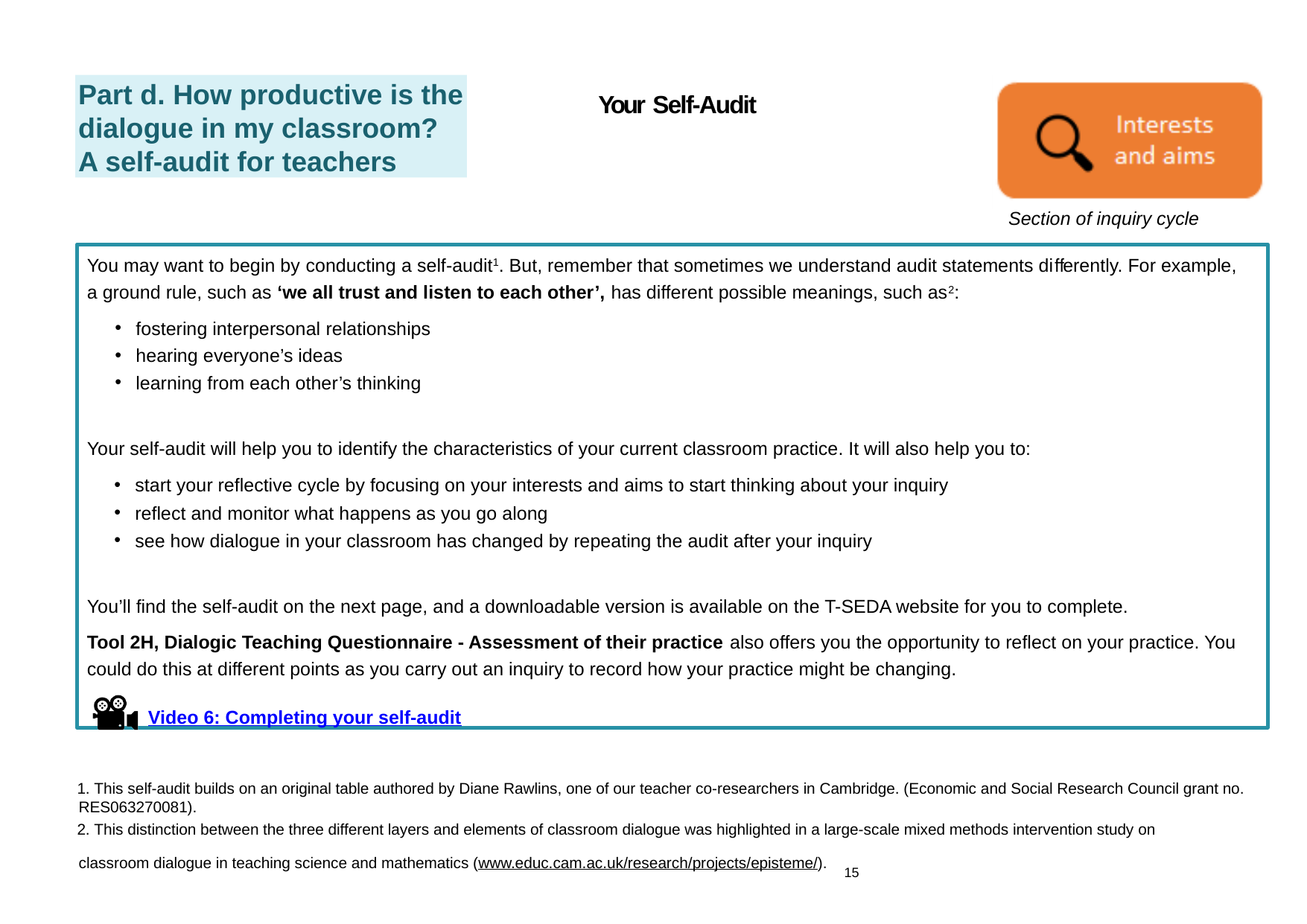

Part d. How productive is the dialogue in my classroom?  A self-audit for teachers

Your Self-Audit
Section of inquiry cycle
You may want to begin by conducting a self-audit1. But, remember that sometimes we understand audit statements diﬀerently. For example,
a ground rule, such as ‘we all trust and listen to each other’, has diﬀerent possible meanings, such as2:
fostering interpersonal relationships
hearing everyone’s ideas
learning from each other’s thinking

Your self-audit will help you to identify the characteristics of your current classroom practice. It will also help you to:
start your reflective cycle by focusing on your interests and aims to start thinking about your inquiry
reflect and monitor what happens as you go along
see how dialogue in your classroom has changed by repeating the audit after your inquiry

You’ll find the self-audit on the next page, and a downloadable version is available on the T-SEDA website for you to complete.
Tool 2H, Dialogic Teaching Questionnaire - Assessment of their practice also offers you the opportunity to reflect on your practice. You could do this at different points as you carry out an inquiry to record how your practice might be changing.

 Video 6: Completing your self-audit

 This self-audit builds on an original table authored by Diane Rawlins, one of our teacher co-researchers in Cambridge. (Economic and Social Research Council grant no. RES063270081).
 This distinction between the three different layers and elements of classroom dialogue was highlighted in a large-scale mixed methods intervention study on classroom dialogue in teaching science and mathematics (www.educ.cam.ac.uk/research/projects/episteme/).    15